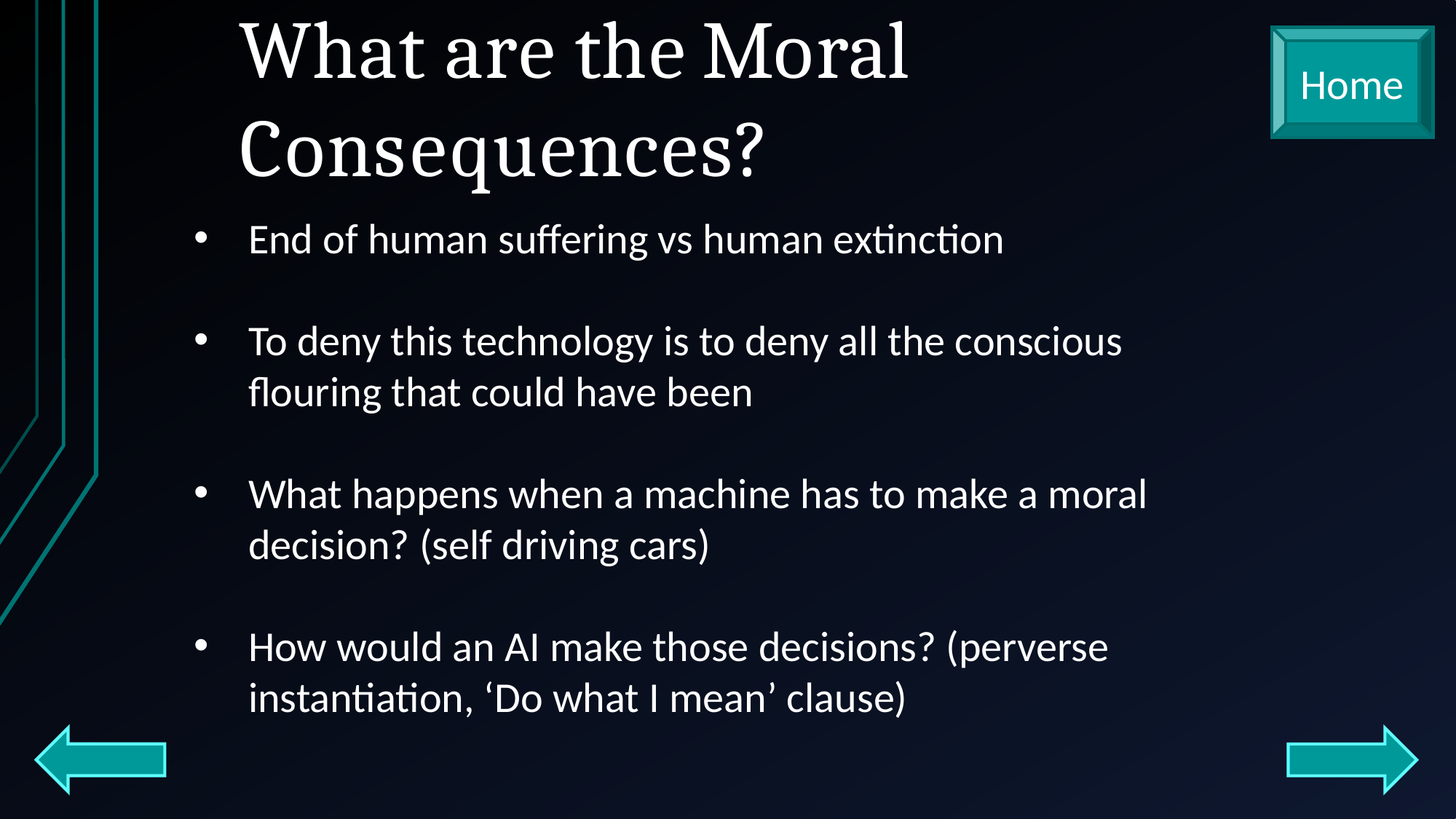

What are the Moral Consequences?
Home
End of human suffering vs human extinction

To deny this technology is to deny all the conscious flouring that could have been

What happens when a machine has to make a moral decision? (self driving cars)

How would an AI make those decisions? (perverse instantiation, ‘Do what I mean’ clause)